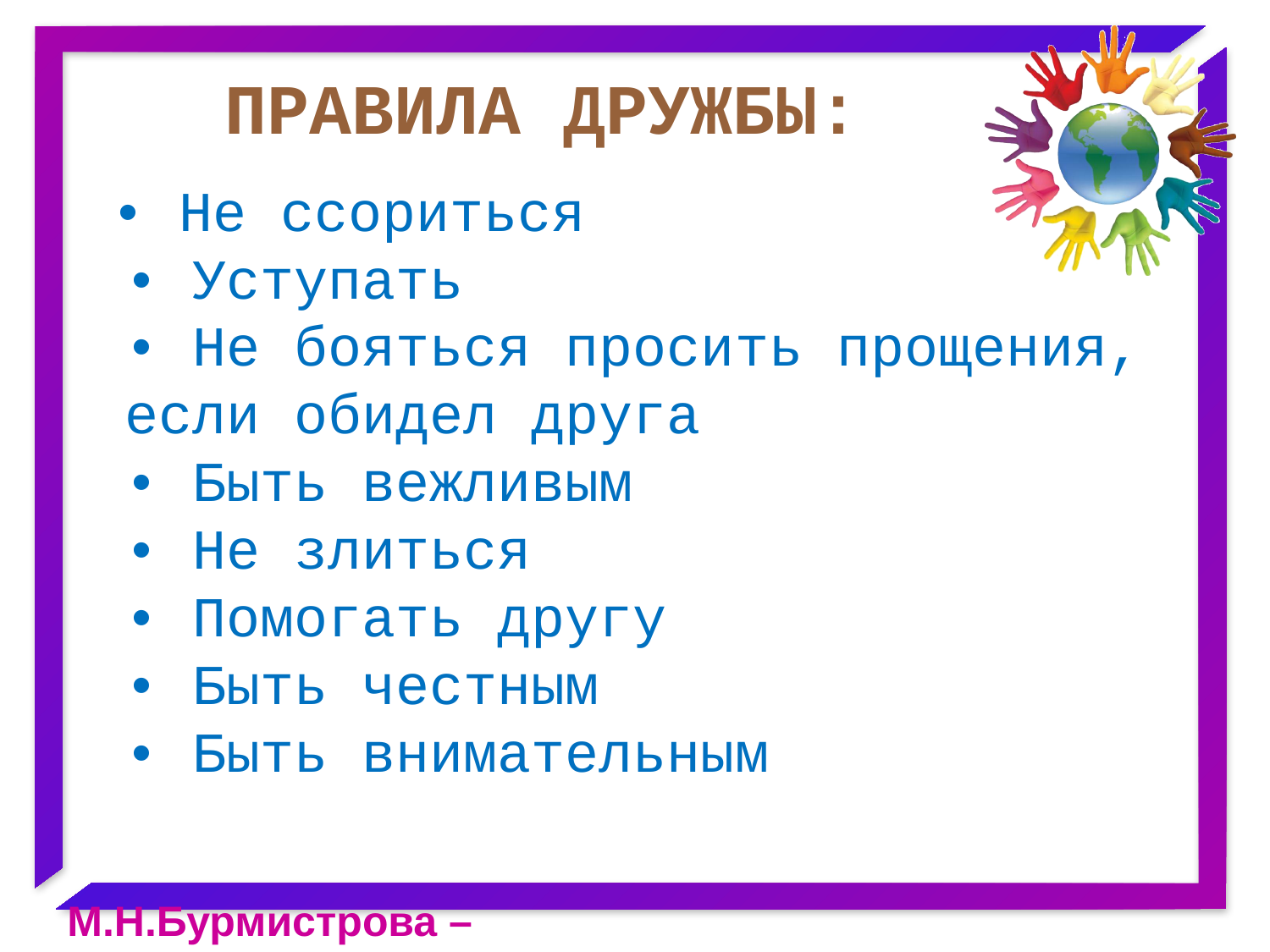

# Правила дружбы:
 • Не ссориться
• Уступать
• Не бояться просить прощения, если обидел друга
• Быть вежливым
• Не злиться
• Помогать другу
• Быть честным 
• Быть внимательным